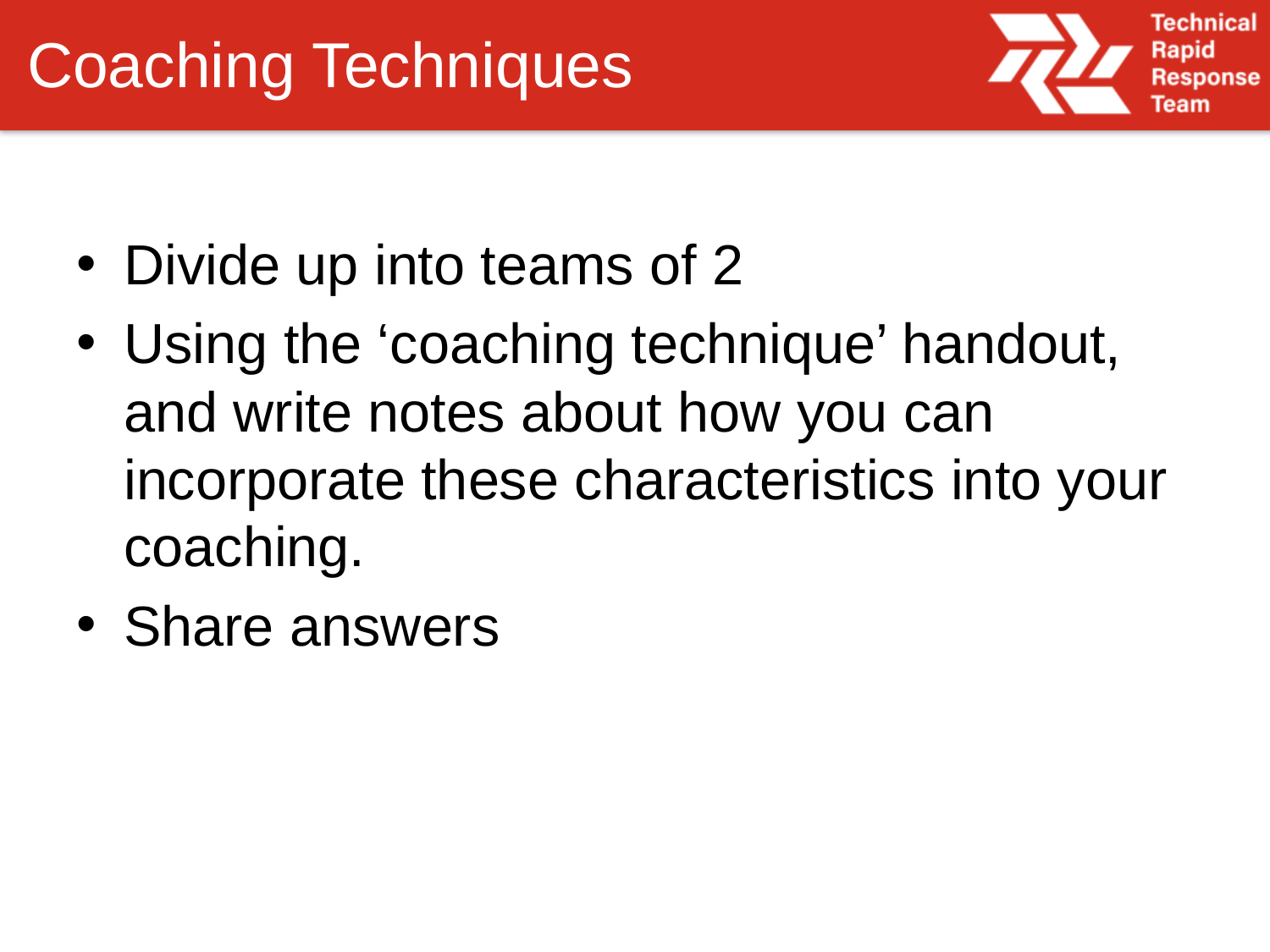

# Coaching Techniques
Divide up into teams of 2
Using the ‘coaching technique’ handout, and write notes about how you can incorporate these characteristics into your coaching.
Share answers